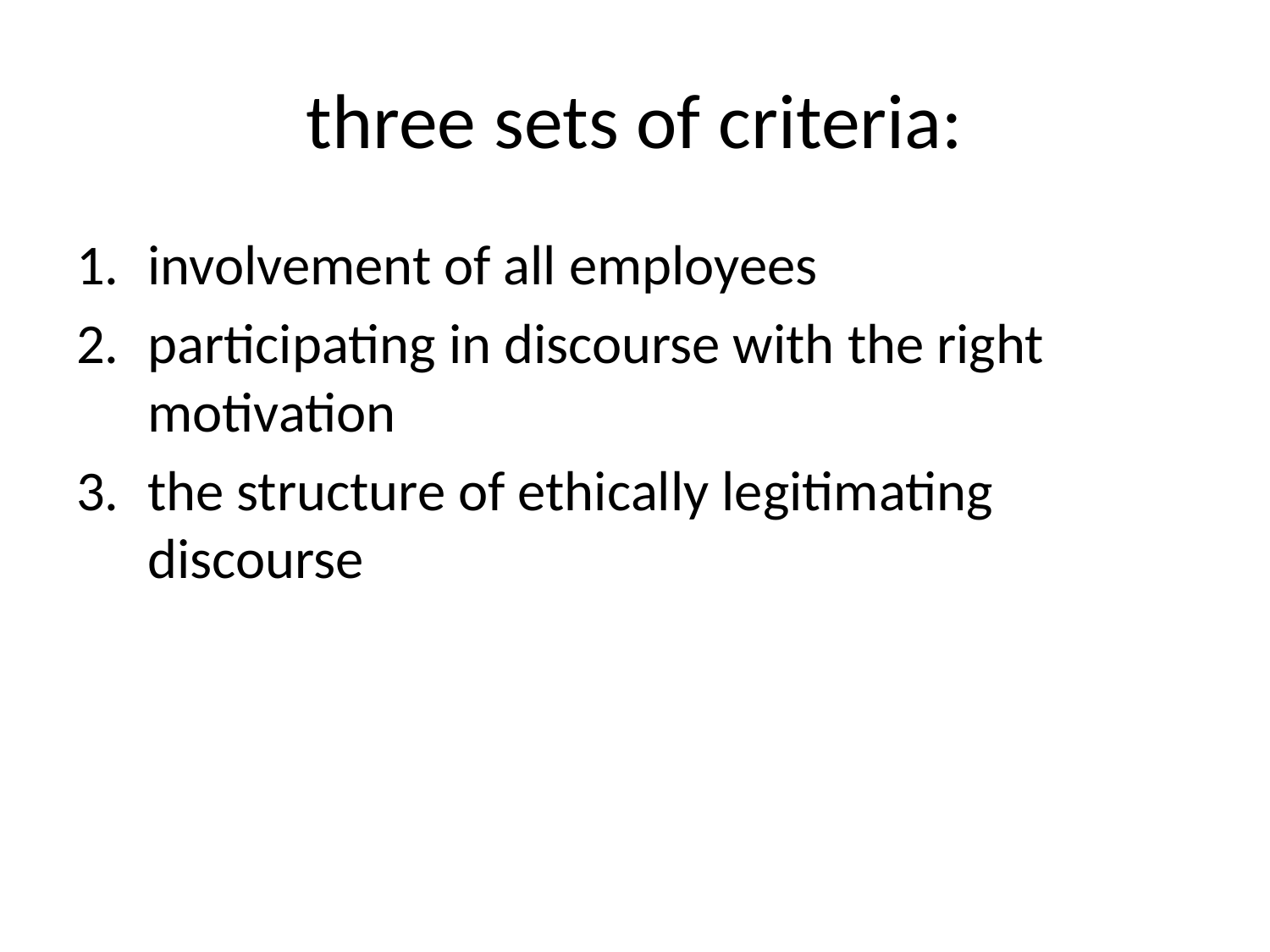

# three sets of criteria:
involvement of all employees
participating in discourse with the right motivation
the structure of ethically legitimating discourse